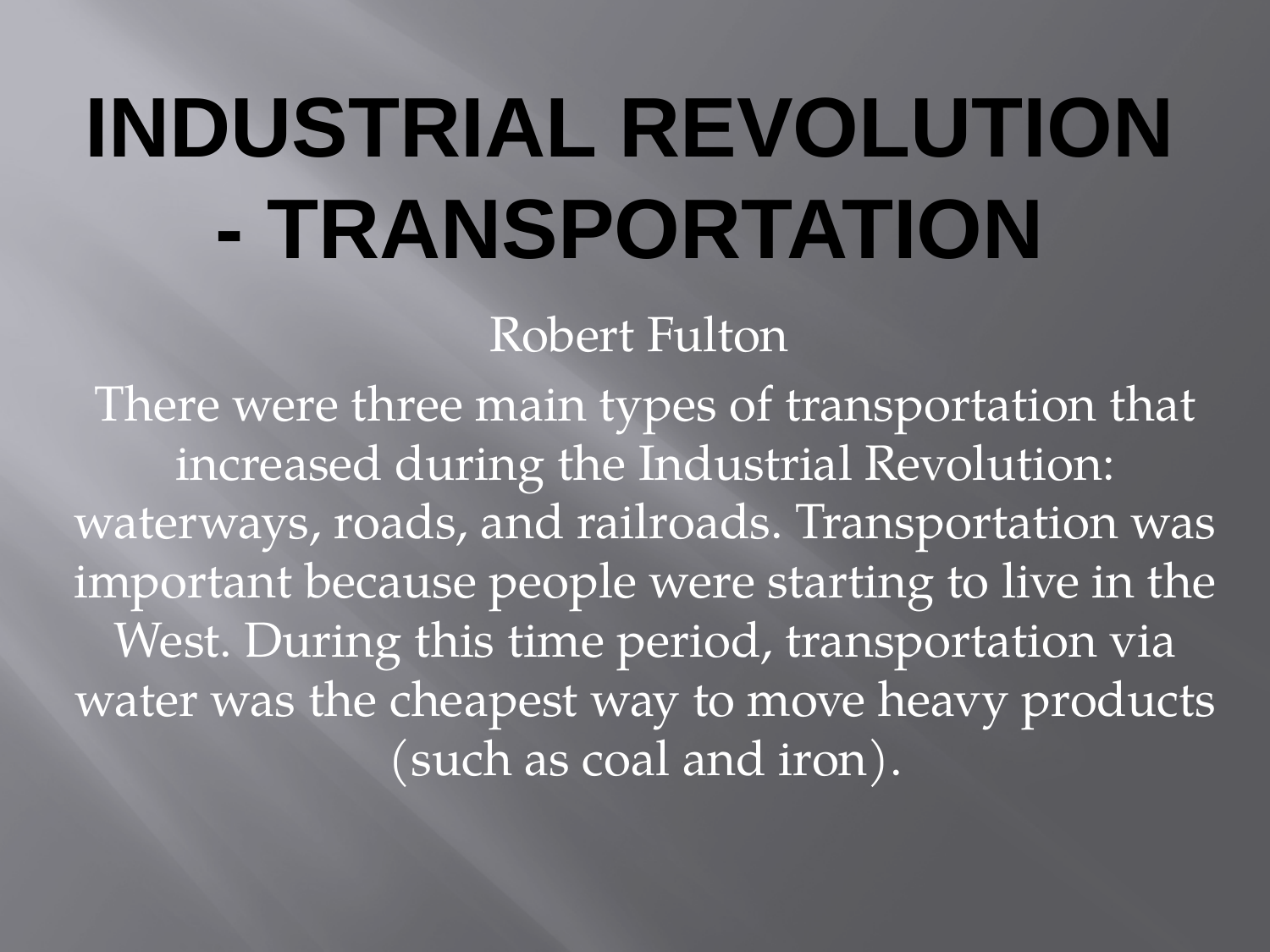

# Industrial Revolution - Transportation
Robert Fulton
There were three main types of transportation that increased during the Industrial Revolution: waterways, roads, and railroads. Transportation was important because people were starting to live in the West. During this time period, transportation via water was the cheapest way to move heavy products (such as coal and iron).